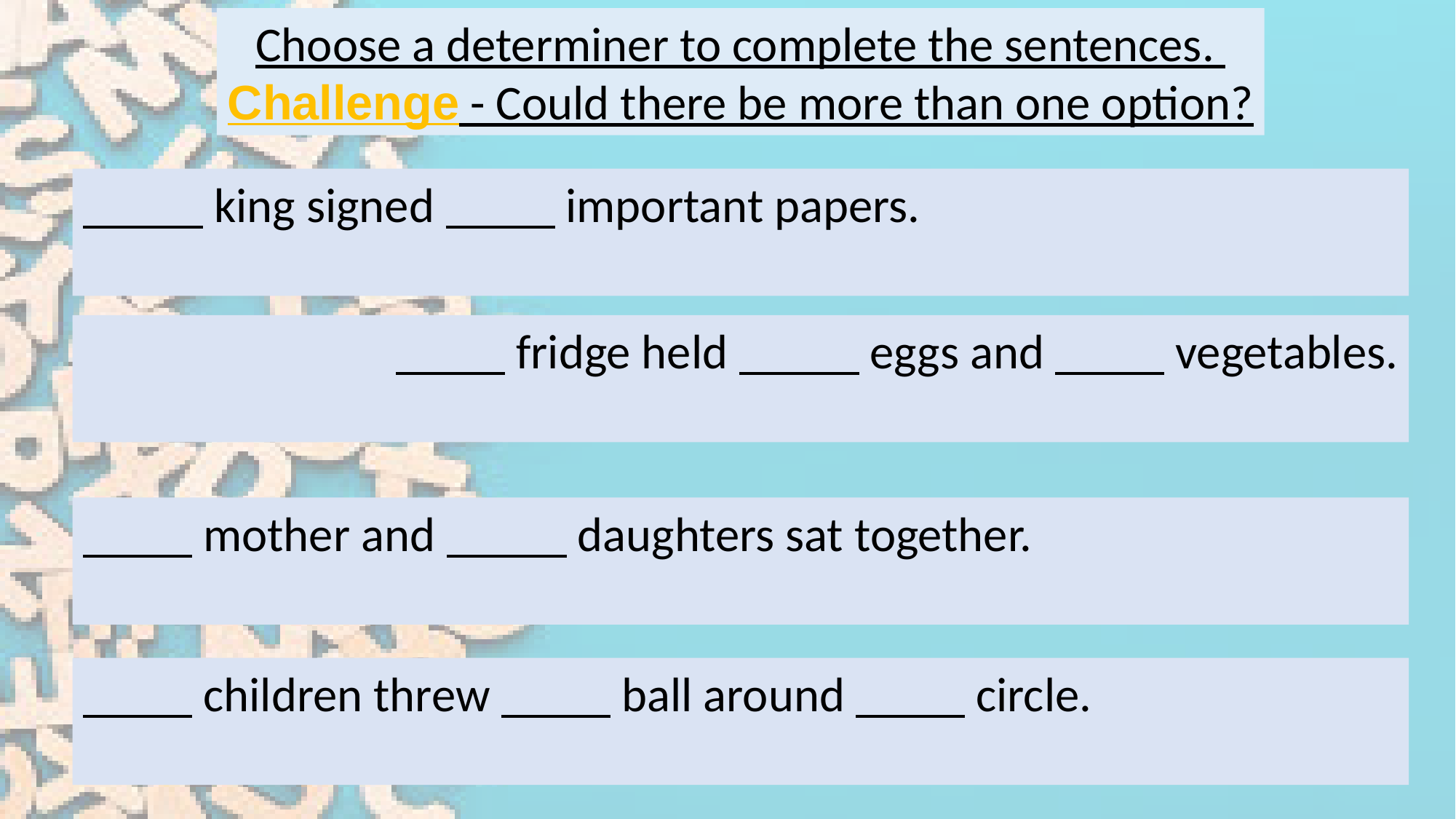

Choose a determiner to complete the sentences.
Challenge - Could there be more than one option?
            king signed            important papers.

           fridge held             eggs and            vegetables.

           mother and             daughters sat together.

           children threw            ball around            circle.